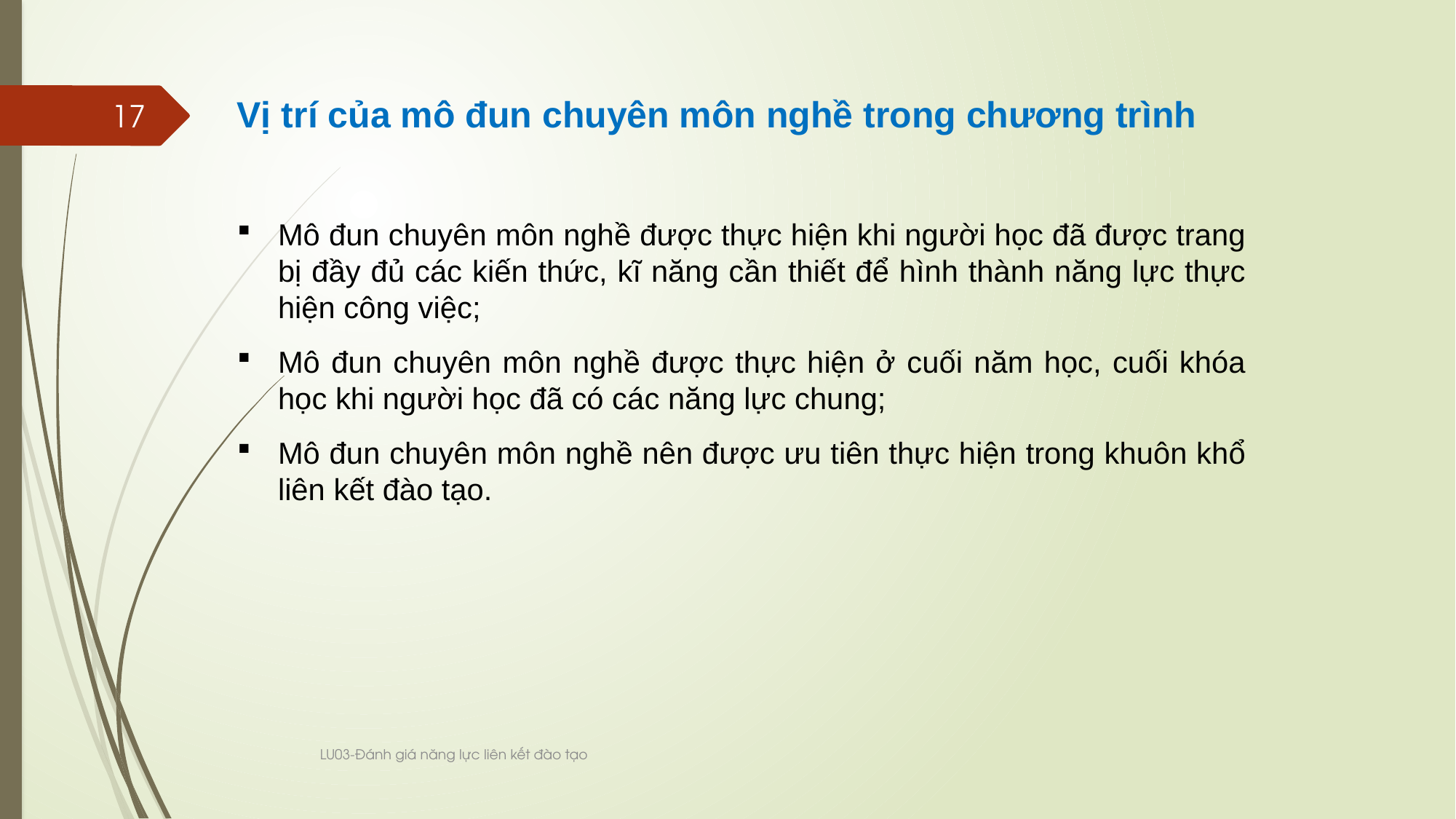

Vị trí của mô đun chuyên môn nghề trong chương trình

Mô đun chuyên môn nghề được thực hiện khi người học đã được trang bị đầy đủ các kiến thức, kĩ năng cần thiết để hình thành năng lực thực hiện công việc;
Mô đun chuyên môn nghề được thực hiện ở cuối năm học, cuối khóa học khi người học đã có các năng lực chung;
Mô đun chuyên môn nghề nên được ưu tiên thực hiện trong khuôn khổ liên kết đào tạo.

17
LU03-Đánh giá năng lực liên kết đào tạo